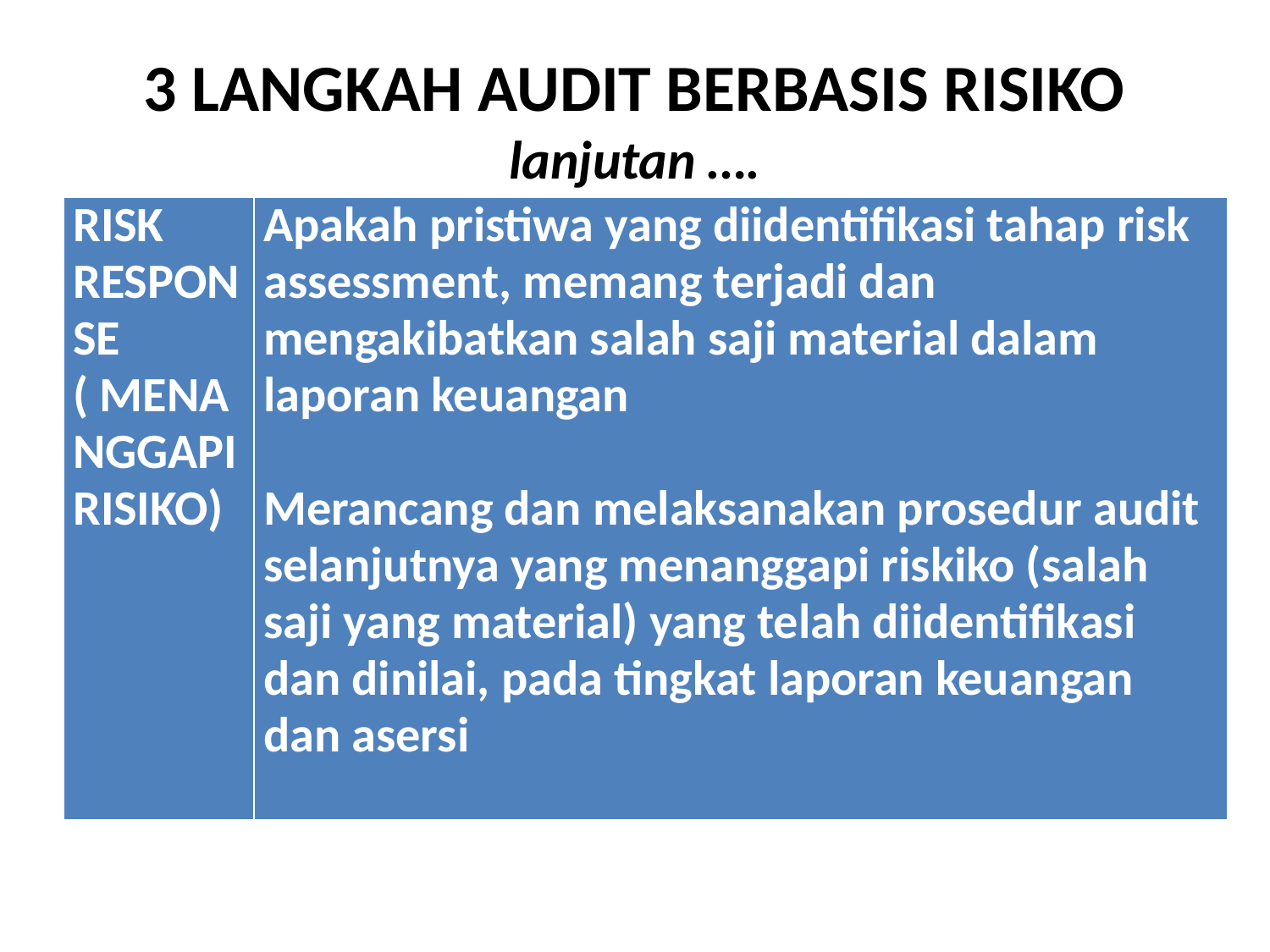

# 3 LANGKAH AUDIT BERBASIS RISIKO lanjutan ….
| RISK RESPONSE ( MENANGGAPI RISIKO) | Apakah pristiwa yang diidentifikasi tahap risk assessment, memang terjadi dan mengakibatkan salah saji material dalam laporan keuangan   Merancang dan melaksanakan prosedur audit selanjutnya yang menanggapi riskiko (salah saji yang material) yang telah diidentifikasi dan dinilai, pada tingkat laporan keuangan dan asersi |
| --- | --- |